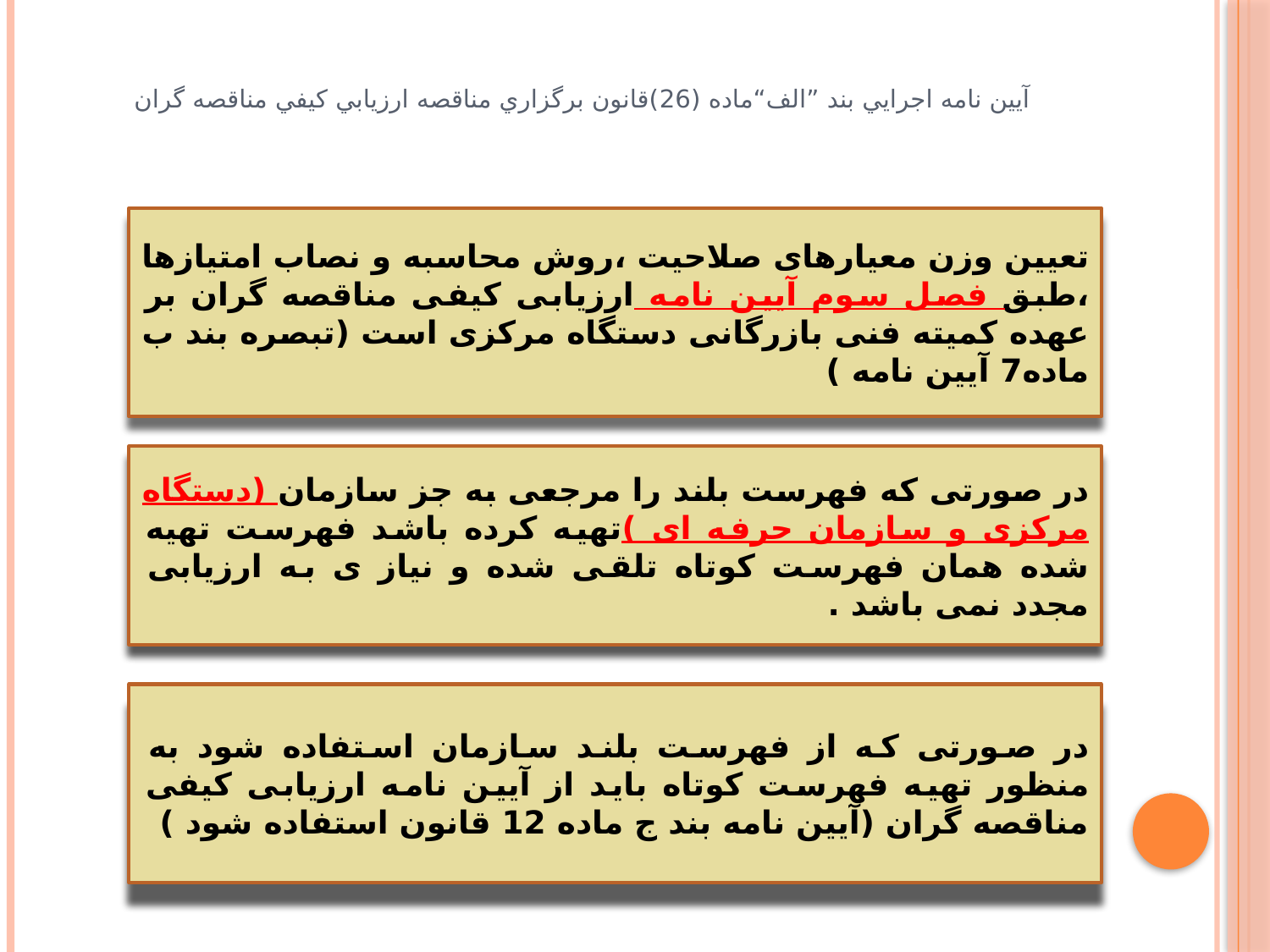

آيين نامه اجرايي بند ”الف“ماده (26)قانون برگزاري مناقصه ارزيابي كيفي مناقصه گران
تعیین وزن معیارهای صلاحیت ،روش محاسبه و نصاب امتیازها ،طبق فصل سوم آیین نامه ارزیابی کیفی مناقصه گران بر عهده کمیته فنی بازرگانی دستگاه مرکزی است (تبصره بند ب ماده7 آیین نامه )
در صورتی که فهرست بلند را مرجعی به جز سازمان (دستگاه مرکزی و سازمان حرفه ای )تهیه کرده باشد فهرست تهیه شده همان فهرست کوتاه تلقی شده و نیاز ی به ارزیابی مجدد نمی باشد .
در صورتی که از فهرست بلند سازمان استفاده شود به منظور تهیه فهرست کوتاه باید از آیین نامه ارزیابی کیفی مناقصه گران (آیین نامه بند ج ماده 12 قانون استفاده شود )